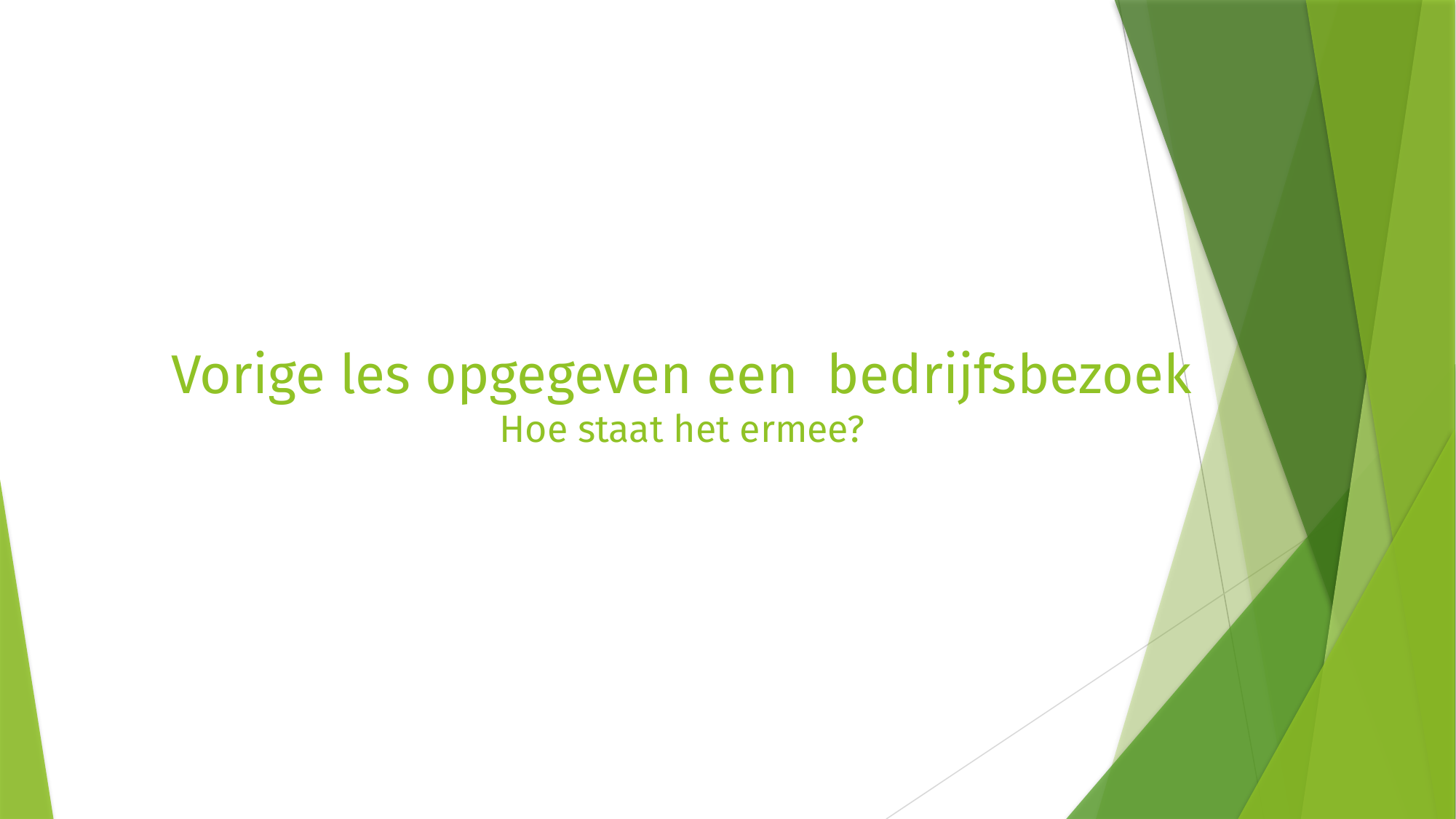

# Vorige les opgegeven een  bedrijfsbezoek Hoe staat het ermee?